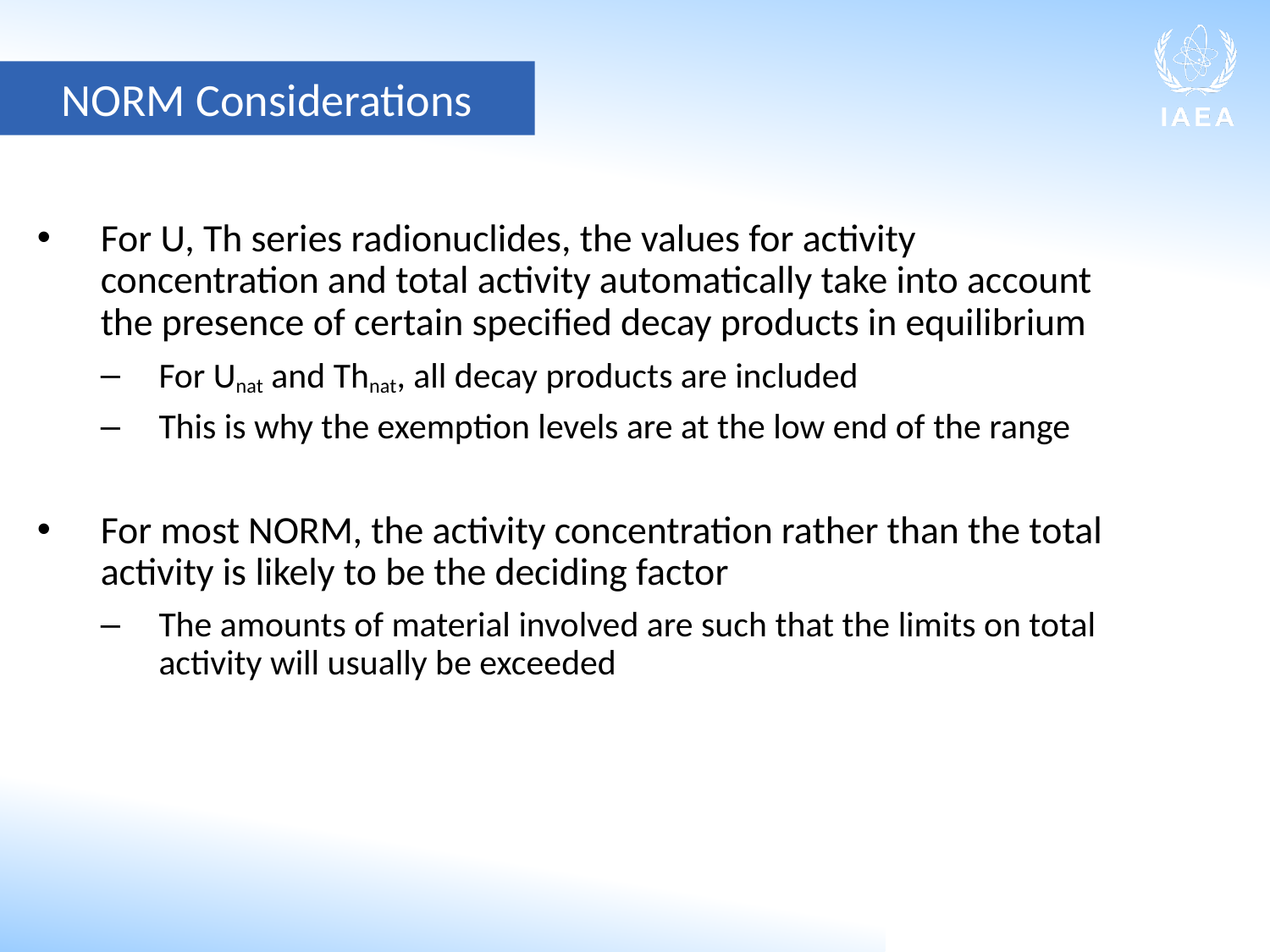

NORM Considerations
For U, Th series radionuclides, the values for activity concentration and total activity automatically take into account the presence of certain specified decay products in equilibrium
For Unat and Thnat, all decay products are included
This is why the exemption levels are at the low end of the range

For most NORM, the activity concentration rather than the total activity is likely to be the deciding factor
The amounts of material involved are such that the limits on total activity will usually be exceeded